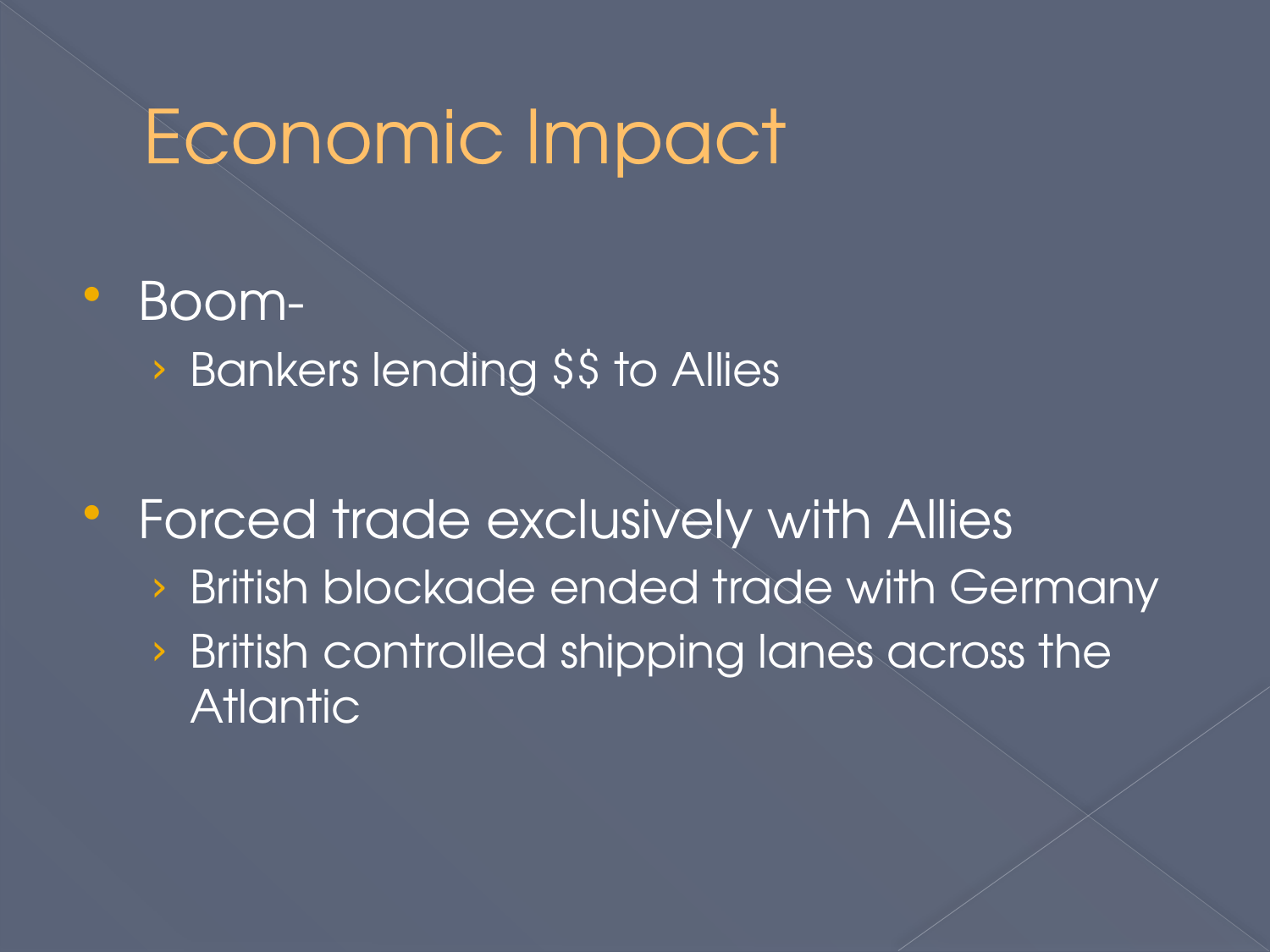

# Economic Impact
Boom-
Bankers lending $$ to Allies

Forced trade exclusively with Allies
British blockade ended trade with Germany
British controlled shipping lanes across the Atlantic